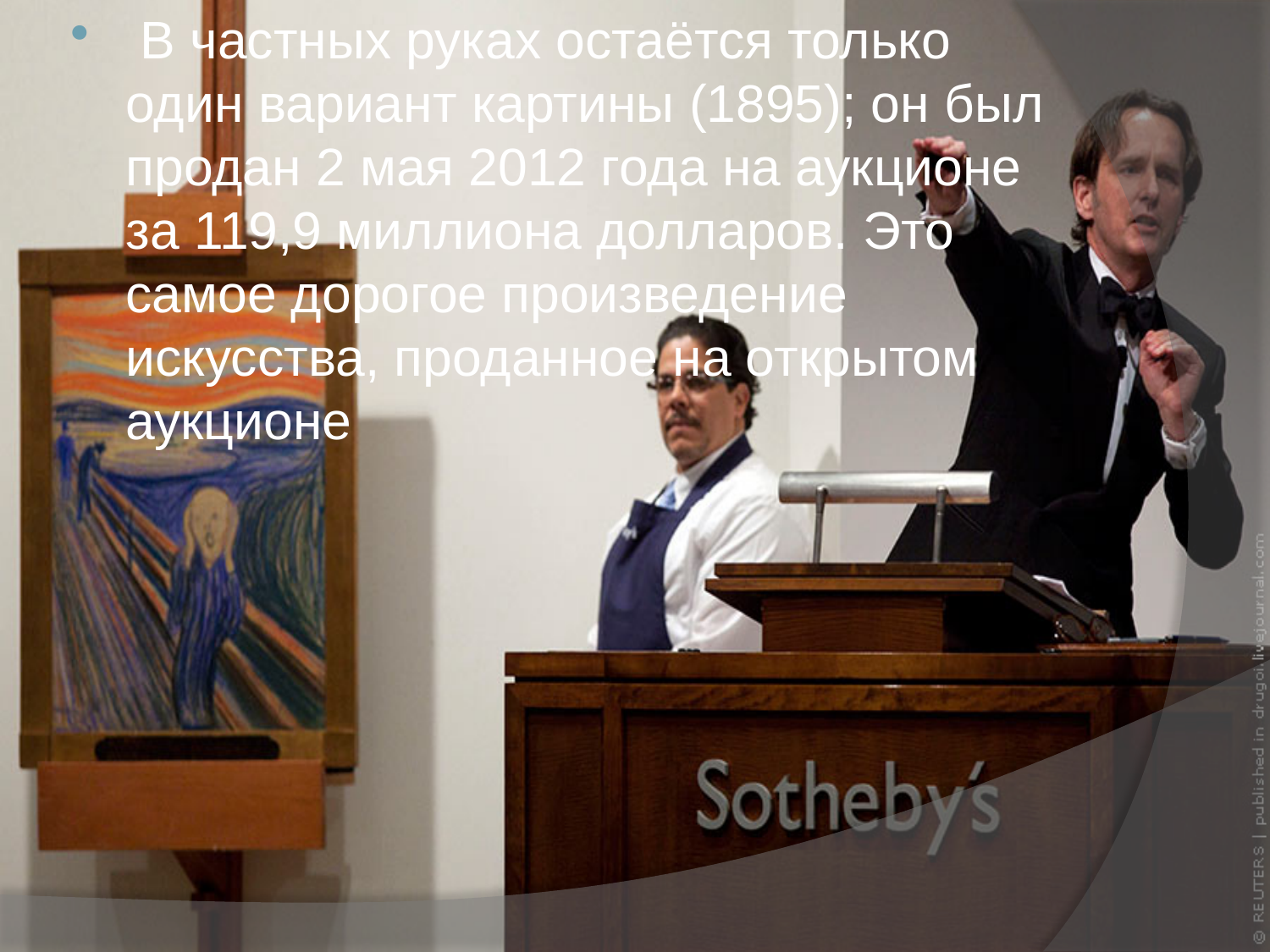

В частных руках остаётся только один вариант картины (1895); он был продан 2 мая 2012 года на аукционе за 119,9 миллиона долларов. Это самое дорогое произведение искусства, проданное на открытом аукционе